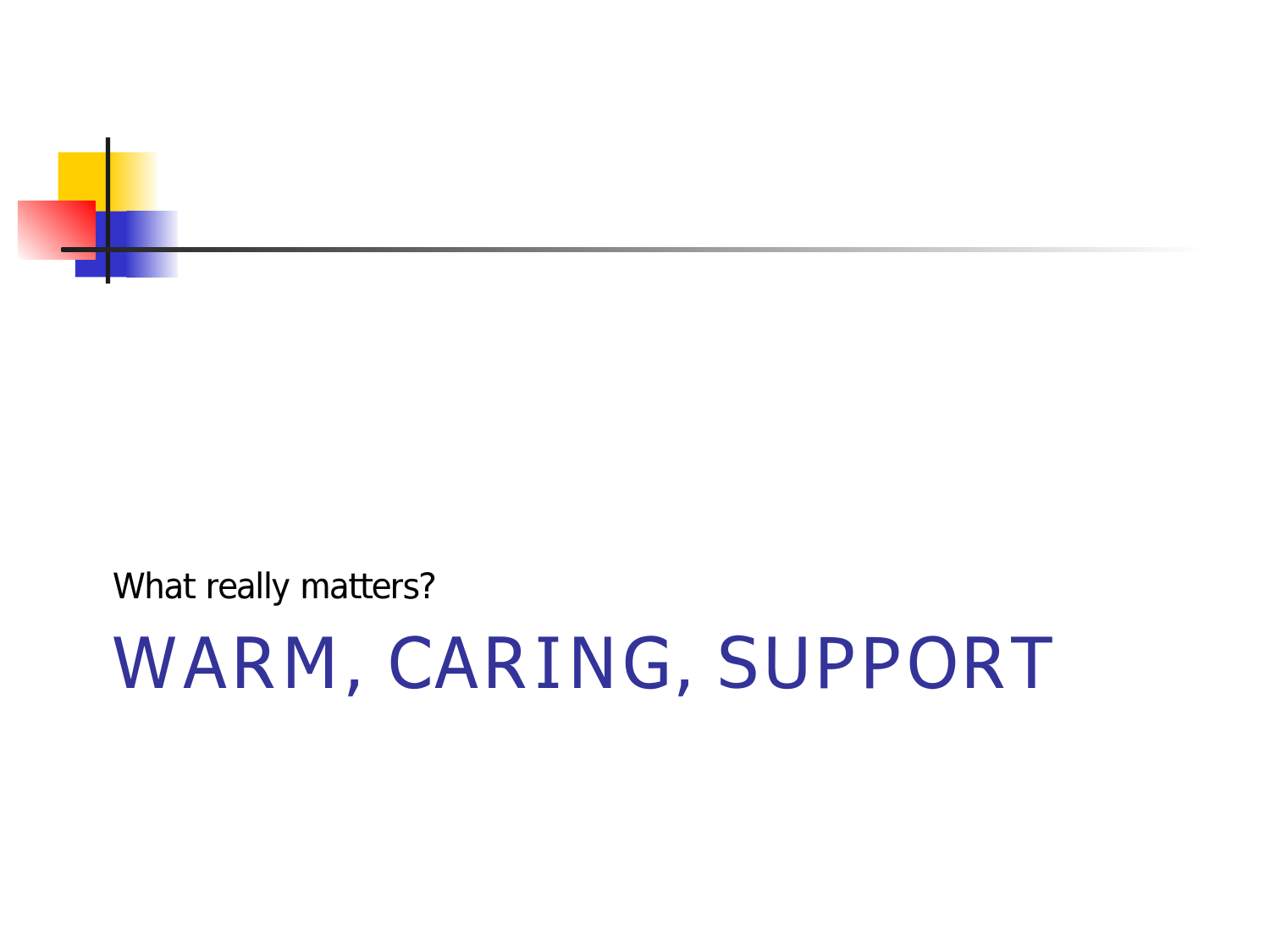

What really matters?
# Warm, caring, support